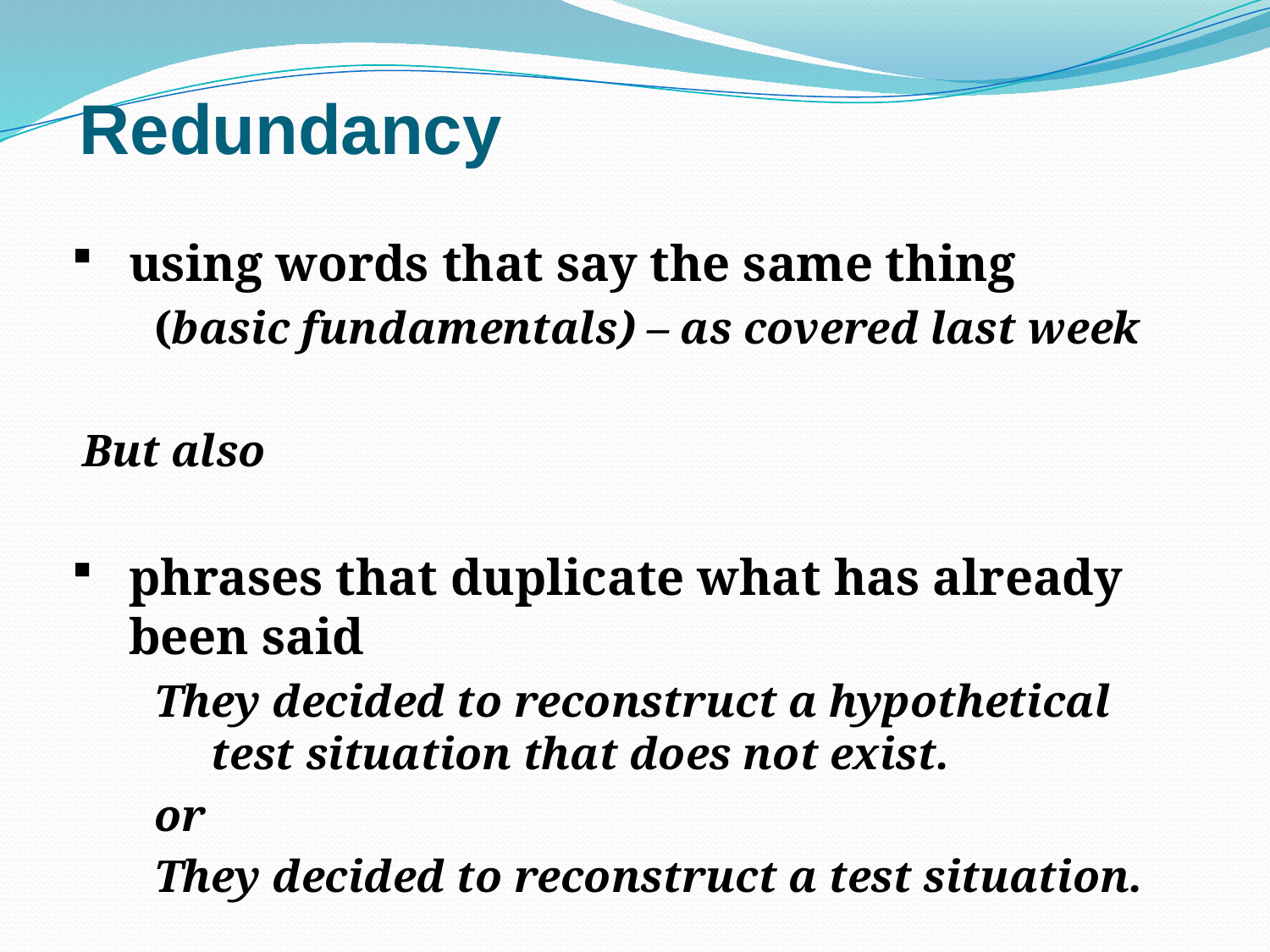

# Redundancy
using words that say the same thing
(basic fundamentals) – as covered last week

But also

phrases that duplicate what has already been said
They decided to reconstruct a hypothetical test situation that does not exist.
or
They decided to reconstruct a test situation.